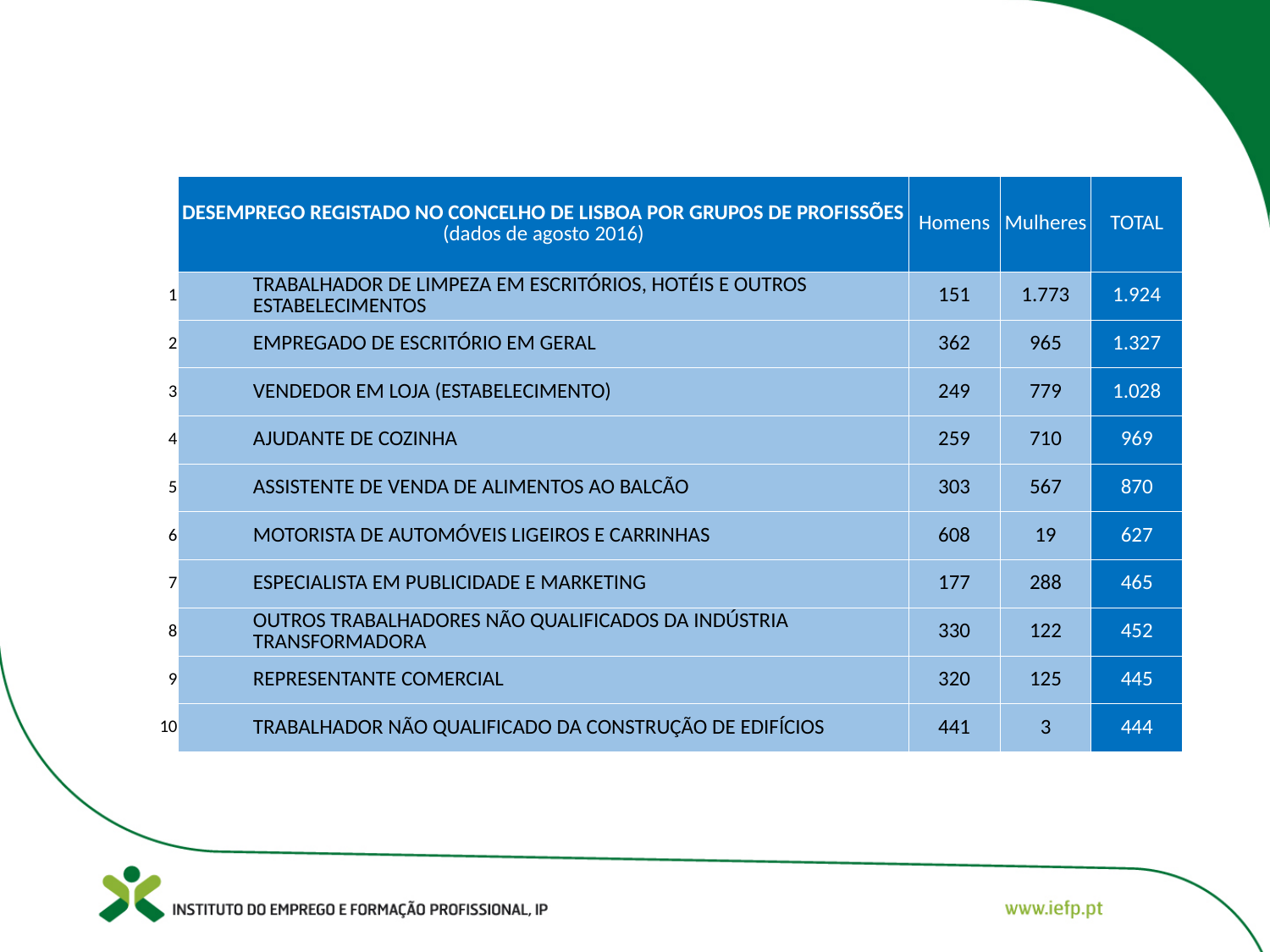

|  | DESEMPREGO REGISTADO NO CONCELHO DE LISBOA POR GRUPOS DE PROFISSÕES (dados de agosto 2016) | Homens | Mulheres | TOTAL |
| --- | --- | --- | --- | --- |
|  |  |  |  |  |
| 1 | TRABALHADOR DE LIMPEZA EM ESCRITÓRIOS, HOTÉIS E OUTROS ESTABELECIMENTOS | 151 | 1.773 | 1.924 |
| 2 | EMPREGADO DE ESCRITÓRIO EM GERAL | 362 | 965 | 1.327 |
| 3 | VENDEDOR EM LOJA (ESTABELECIMENTO) | 249 | 779 | 1.028 |
| 4 | AJUDANTE DE COZINHA | 259 | 710 | 969 |
| 5 | ASSISTENTE DE VENDA DE ALIMENTOS AO BALCÃO | 303 | 567 | 870 |
| 6 | MOTORISTA DE AUTOMÓVEIS LIGEIROS E CARRINHAS | 608 | 19 | 627 |
| 7 | ESPECIALISTA EM PUBLICIDADE E MARKETING | 177 | 288 | 465 |
| 8 | OUTROS TRABALHADORES NÃO QUALIFICADOS DA INDÚSTRIA TRANSFORMADORA | 330 | 122 | 452 |
| 9 | REPRESENTANTE COMERCIAL | 320 | 125 | 445 |
| 10 | TRABALHADOR NÃO QUALIFICADO DA CONSTRUÇÃO DE EDIFÍCIOS | 441 | 3 | 444 |